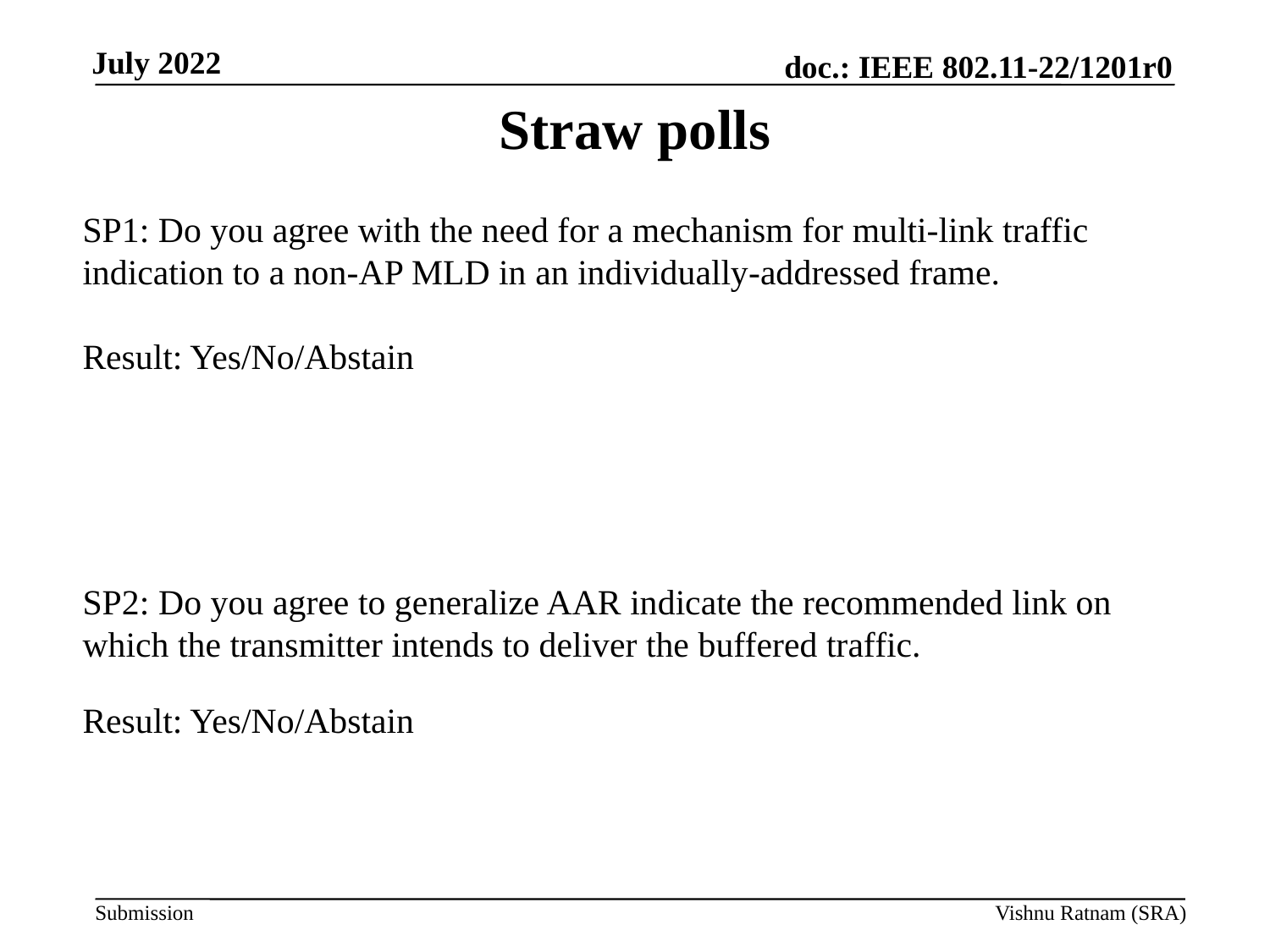

# Straw polls
SP1: Do you agree with the need for a mechanism for multi-link traffic indication to a non-AP MLD in an individually-addressed frame.

Result: Yes/No/Abstain

SP2: Do you agree to generalize AAR indicate the recommended link on which the transmitter intends to deliver the buffered traffic.

Result: Yes/No/Abstain

Vishnu Ratnam (SRA)